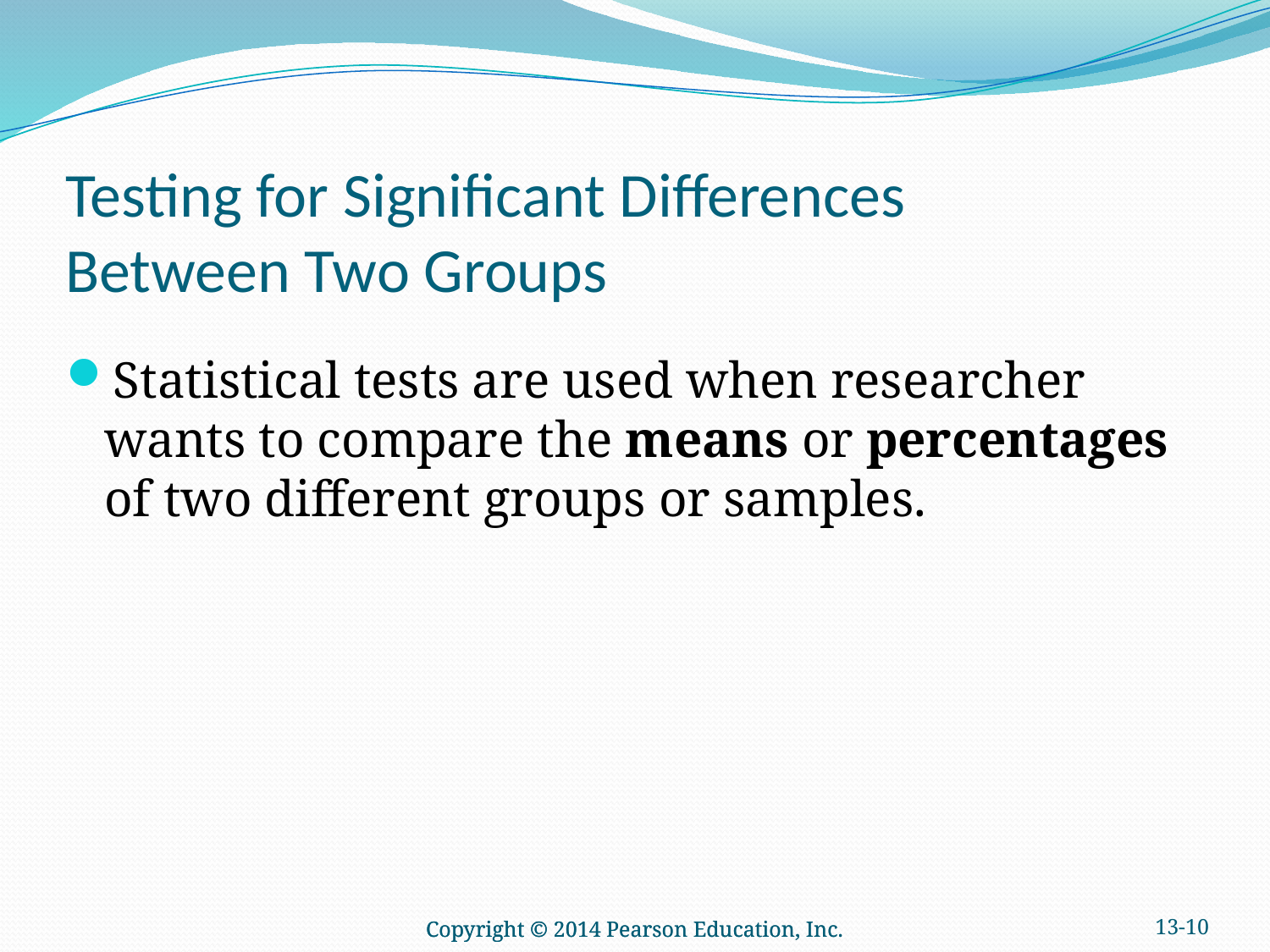

# Testing for Significant Differences Between Two Groups
Statistical tests are used when researcher wants to compare the means or percentages of two different groups or samples.